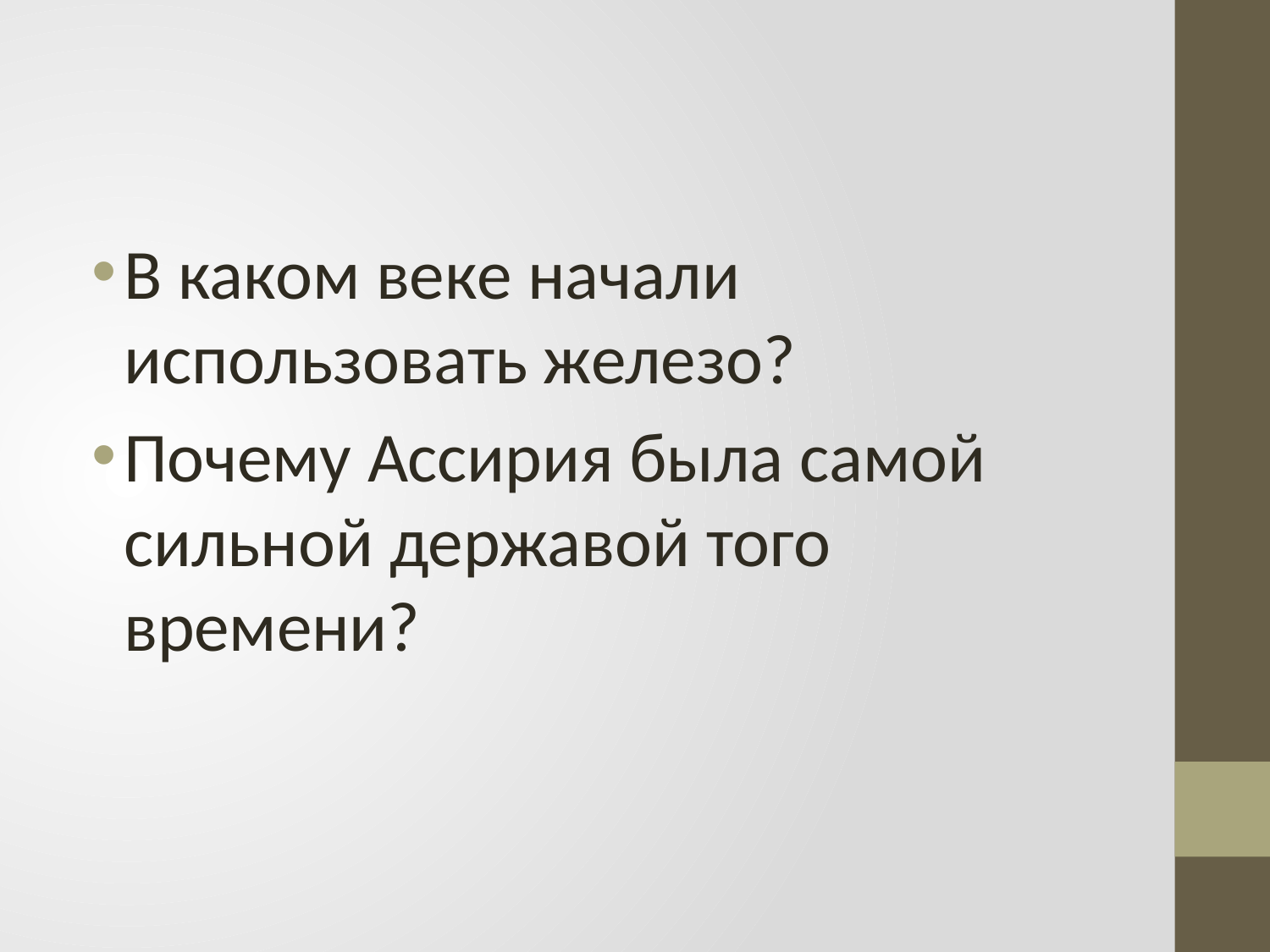

#
В каком веке начали использовать железо?
Почему Ассирия была самой сильной державой того времени?